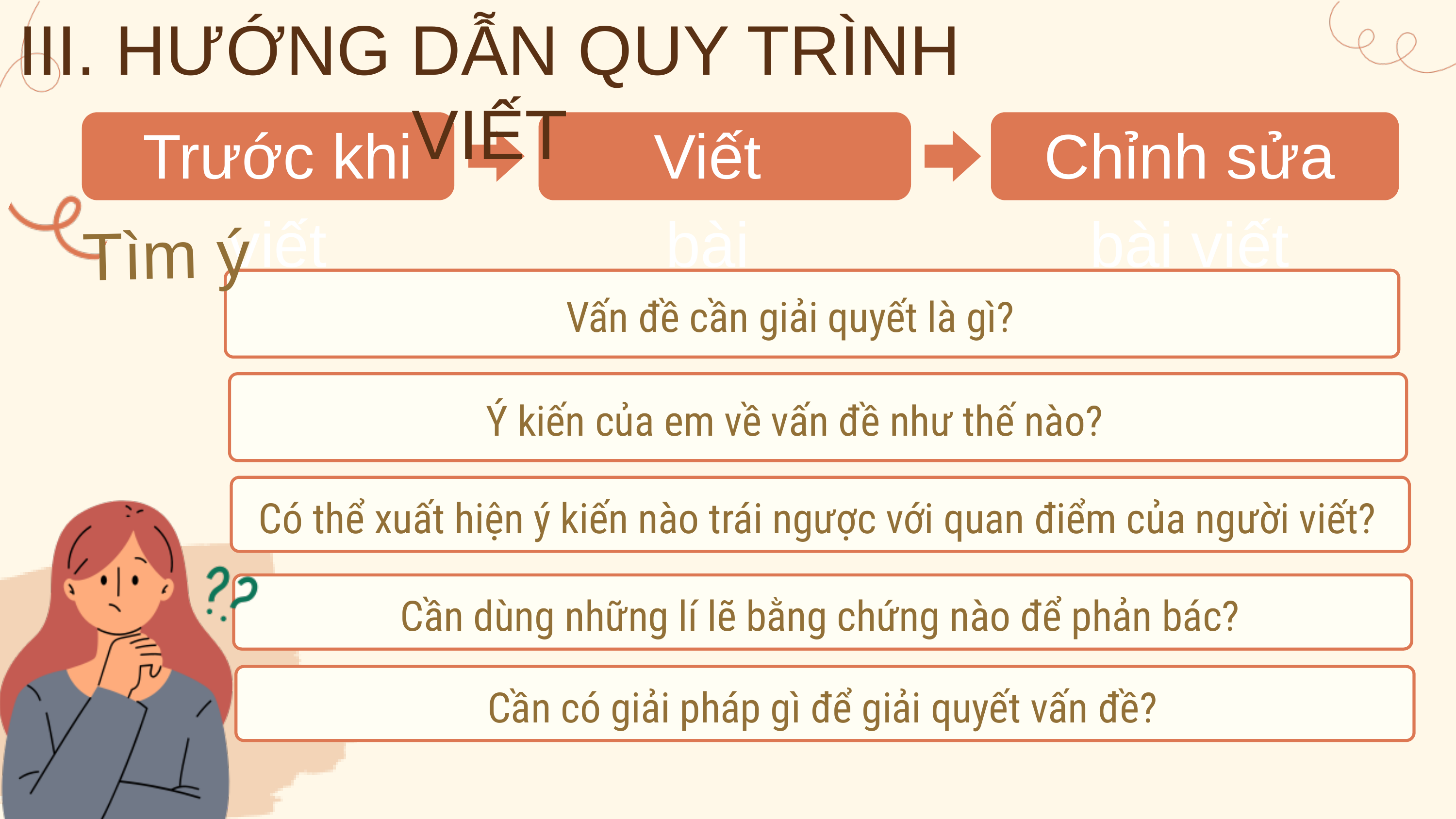

III. HƯỚNG DẪN QUY TRÌNH VIẾT
Trước khi viết
Viết bài
Chỉnh sửa bài viết

Tìm ý

Vấn đề cần giải quyết là gì?

Ý kiến của em về vấn đề như thế nào?

Có thể xuất hiện ý kiến nào trái ngược với quan điểm của người viết?

Cần dùng những lí lẽ bằng chứng nào để phản bác?

Cần có giải pháp gì để giải quyết vấn đề?